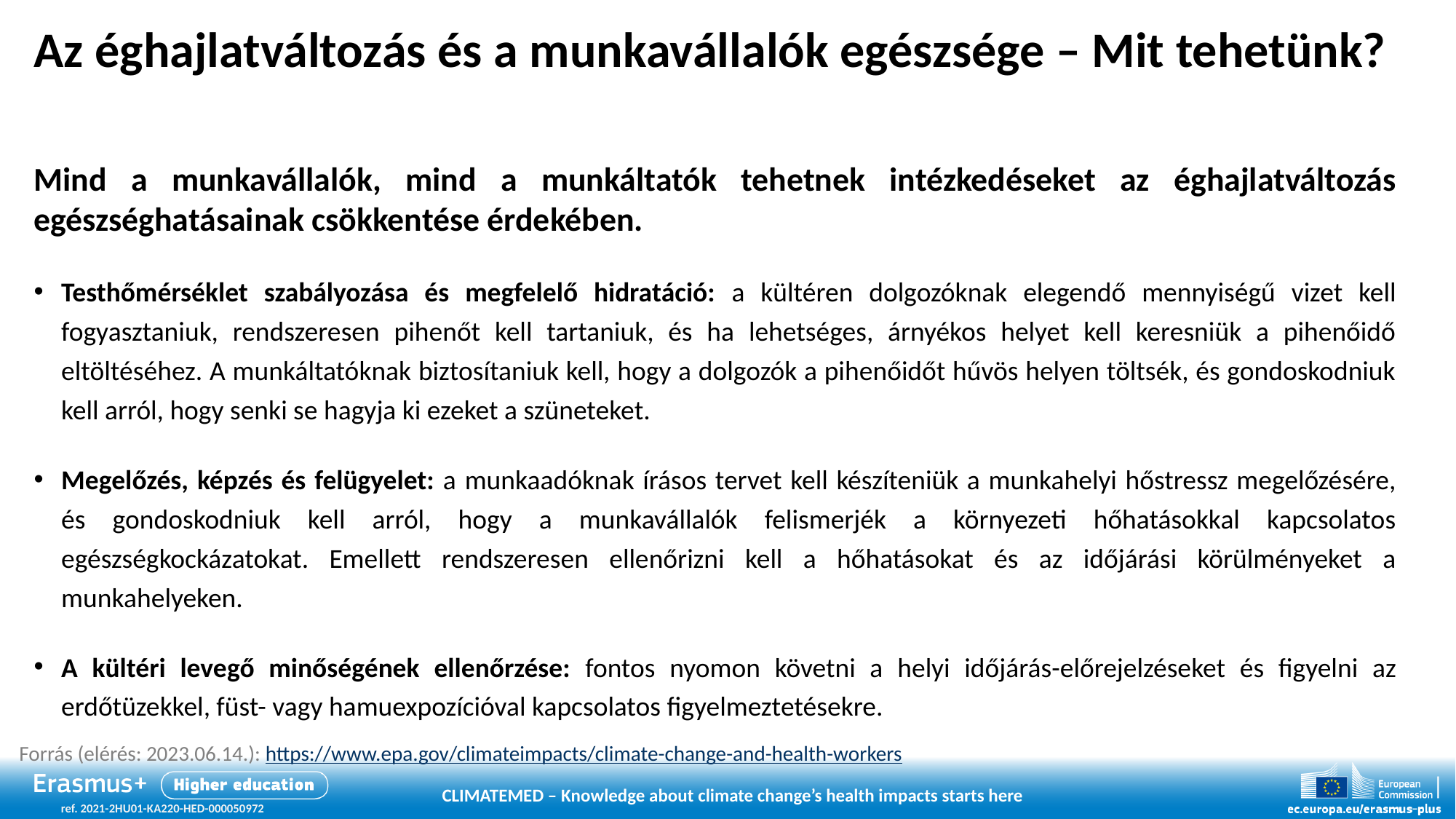

# Az éghajlatváltozás és a munkavállalók egészsége – Mit tehetünk?
Mind a munkavállalók, mind a munkáltatók tehetnek intézkedéseket az éghajlatváltozás egészséghatásainak csökkentése érdekében.
Testhőmérséklet szabályozása és megfelelő hidratáció: a kültéren dolgozóknak elegendő mennyiségű vizet kell fogyasztaniuk, rendszeresen pihenőt kell tartaniuk, és ha lehetséges, árnyékos helyet kell keresniük a pihenőidő eltöltéséhez. A munkáltatóknak biztosítaniuk kell, hogy a dolgozók a pihenőidőt hűvös helyen töltsék, és gondoskodniuk kell arról, hogy senki se hagyja ki ezeket a szüneteket.
Megelőzés, képzés és felügyelet: a munkaadóknak írásos tervet kell készíteniük a munkahelyi hőstressz megelőzésére, és gondoskodniuk kell arról, hogy a munkavállalók felismerjék a környezeti hőhatásokkal kapcsolatos egészségkockázatokat. Emellett rendszeresen ellenőrizni kell a hőhatásokat és az időjárási körülményeket a munkahelyeken.
A kültéri levegő minőségének ellenőrzése: fontos nyomon követni a helyi időjárás-előrejelzéseket és figyelni az erdőtüzekkel, füst- vagy hamuexpozícióval kapcsolatos figyelmeztetésekre.

Forrás (elérés: 2023.06.14.): https://www.epa.gov/climateimpacts/climate-change-and-health-workers